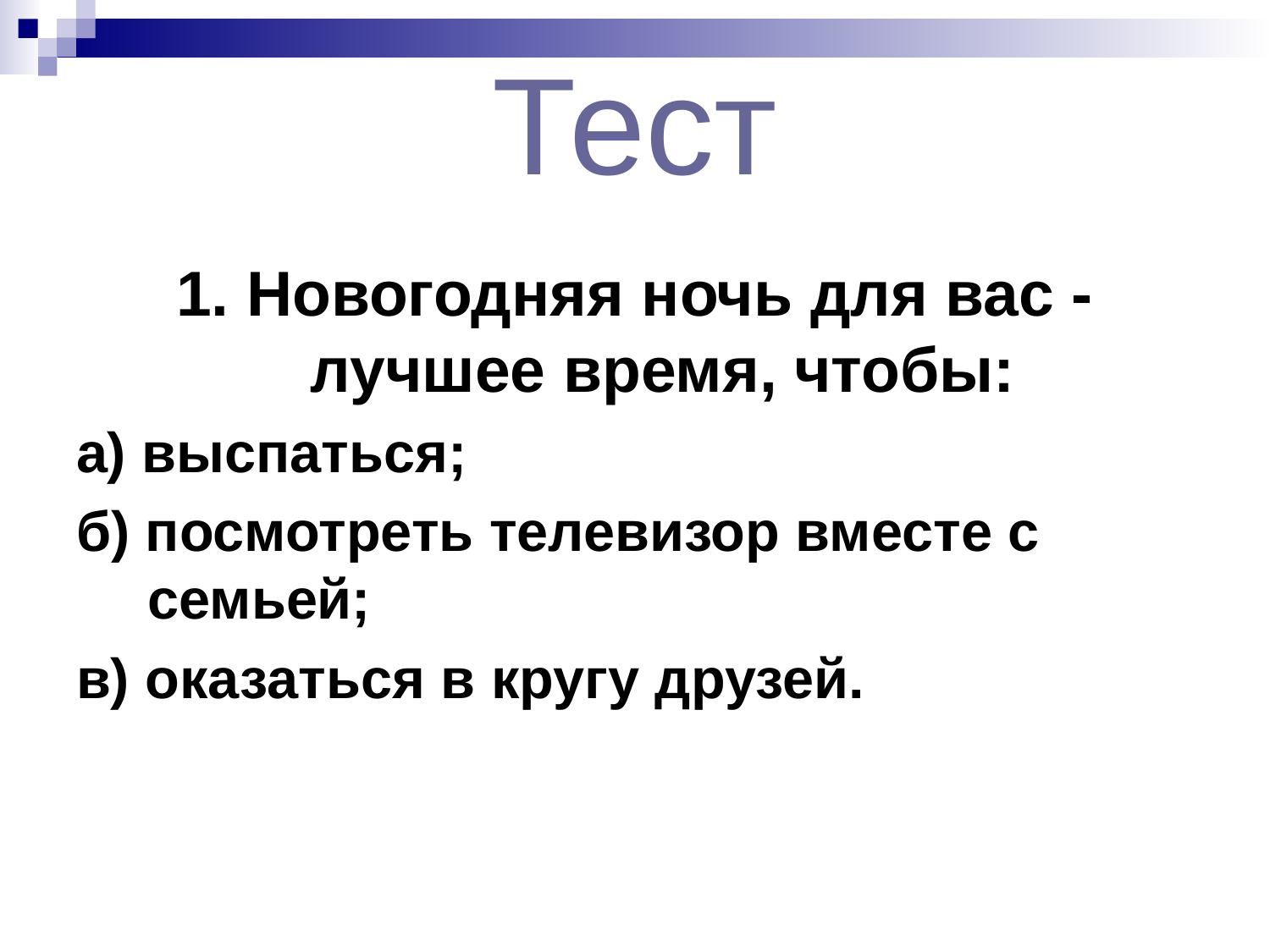

# Тест
1. Новогодняя ночь для вас - лучшее время, чтобы:
а) выспаться;
б) посмотреть телевизор вместе с семьей;
в) оказаться в кругу друзей.